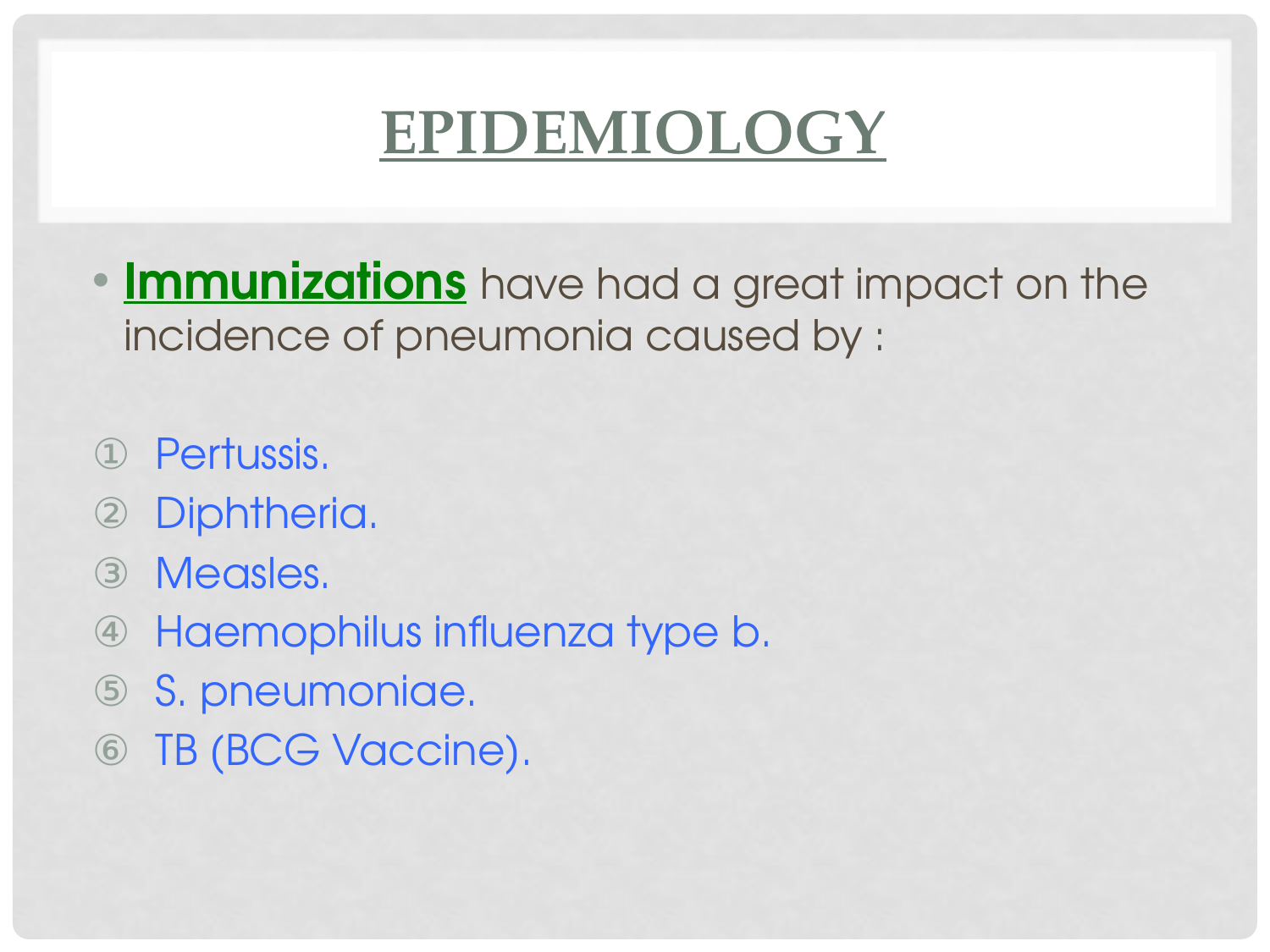

# Epidemiology
Immunizations have had a great impact on the incidence of pneumonia caused by :

Pertussis.
Diphtheria.
Measles.
Haemophilus influenza type b.
S. pneumoniae.
TB (BCG Vaccine).